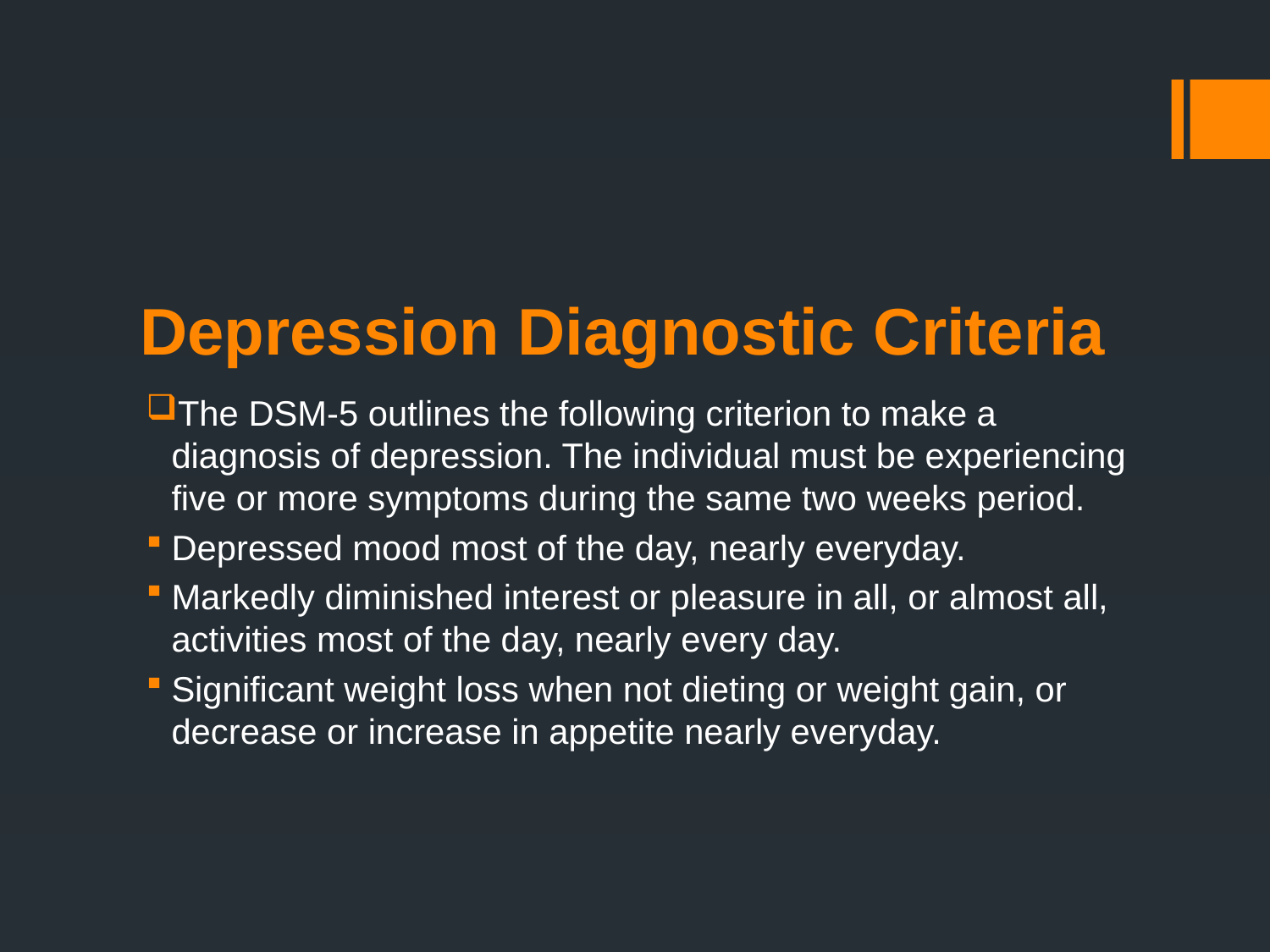

# Depression Diagnostic Criteria
The DSM-5 outlines the following criterion to make a diagnosis of depression. The individual must be experiencing five or more symptoms during the same two weeks period.
Depressed mood most of the day, nearly everyday.
Markedly diminished interest or pleasure in all, or almost all, activities most of the day, nearly every day.
Significant weight loss when not dieting or weight gain, or decrease or increase in appetite nearly everyday.